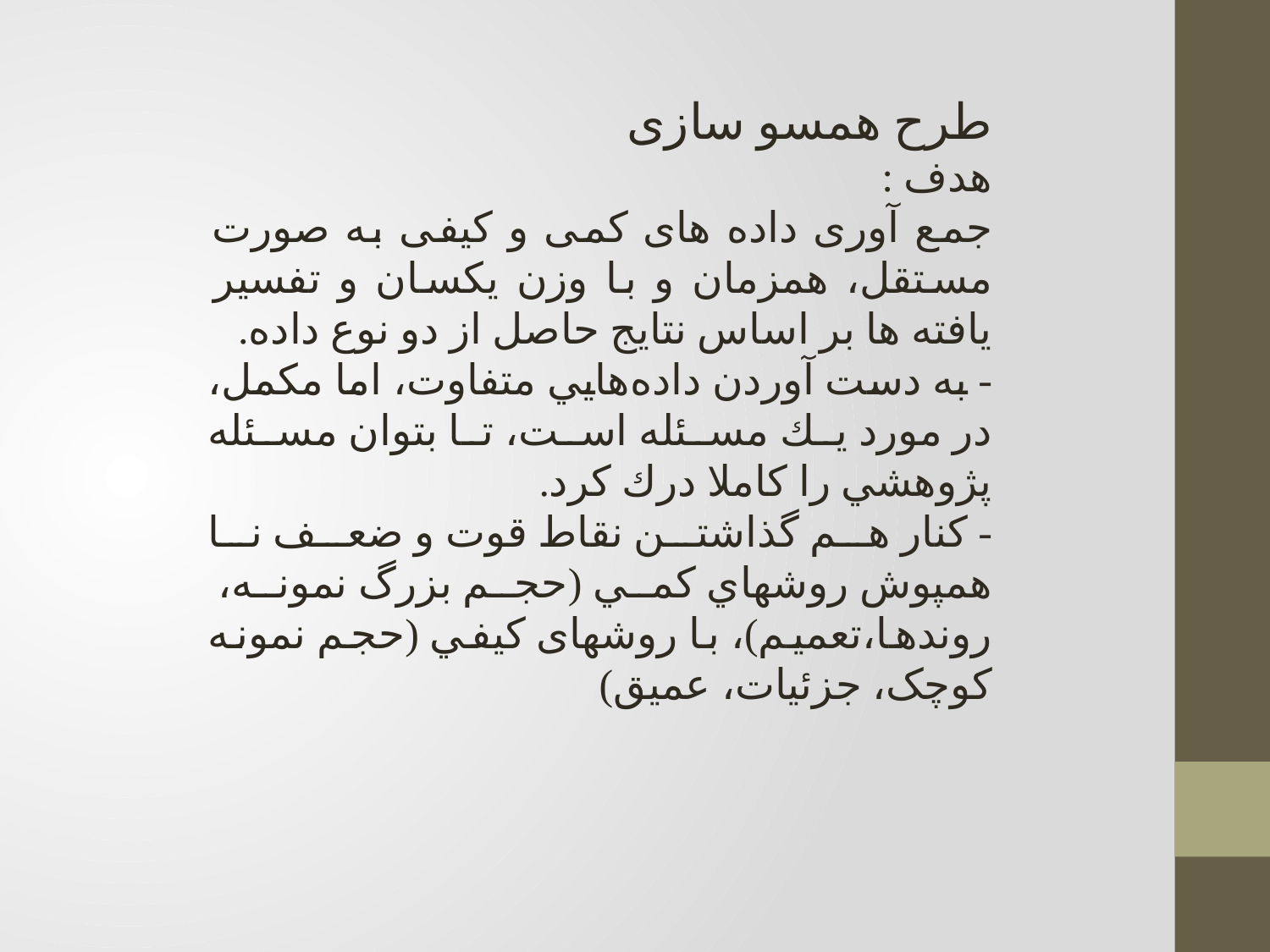

طرح همسو سازی
هدف :
جمع آوری داده های کمی و کیفی به صورت مستقل، همزمان و با وزن یکسان و تفسیر یافته ها بر اساس نتایج حاصل از دو نوع داده.
- به دست آوردن داده‌هايي متفاوت، اما مكمل، در مورد يك مسئله است، تا بتوان مسئله پژوهشي را كاملا درك كرد.
- كنار هم گذاشتن نقاط قوت و ضعف نا همپوش روشهاي كمي (حجم بزرگ نمونه،  روندها،تعمیم)، با روشهای كيفي (حجم نمونه کوچک، جزئیات، عمیق)